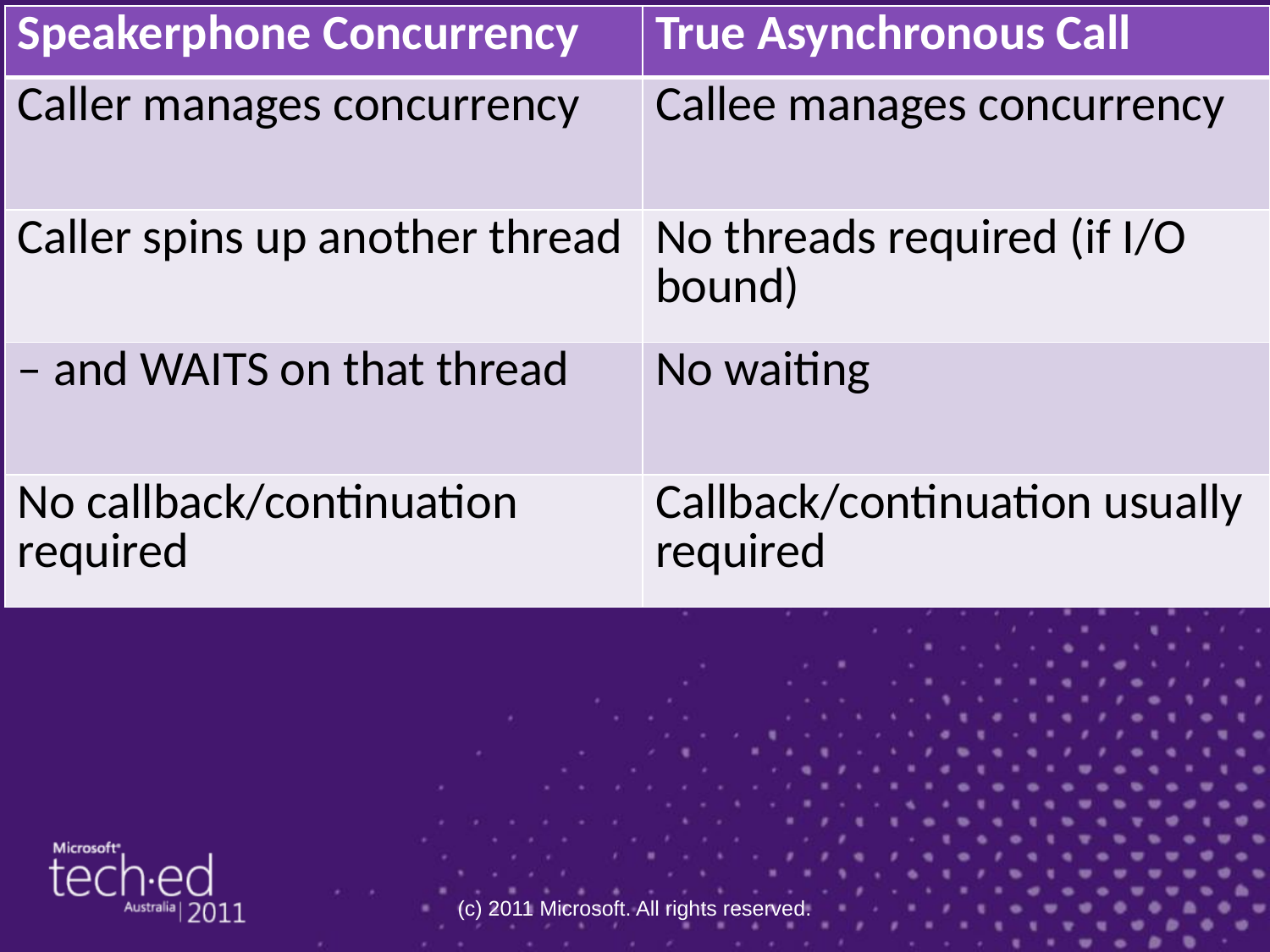

| Speakerphone Concurrency | True Asynchronous Call |
| --- | --- |
| Caller manages concurrency | Callee manages concurrency |
| Caller spins up another thread | No threads required (if I/O bound) |
| – and WAITS on that thread | No waiting |
| No callback/continuation required | Callback/continuation usually required |
(c) 2011 Microsoft. All rights reserved.